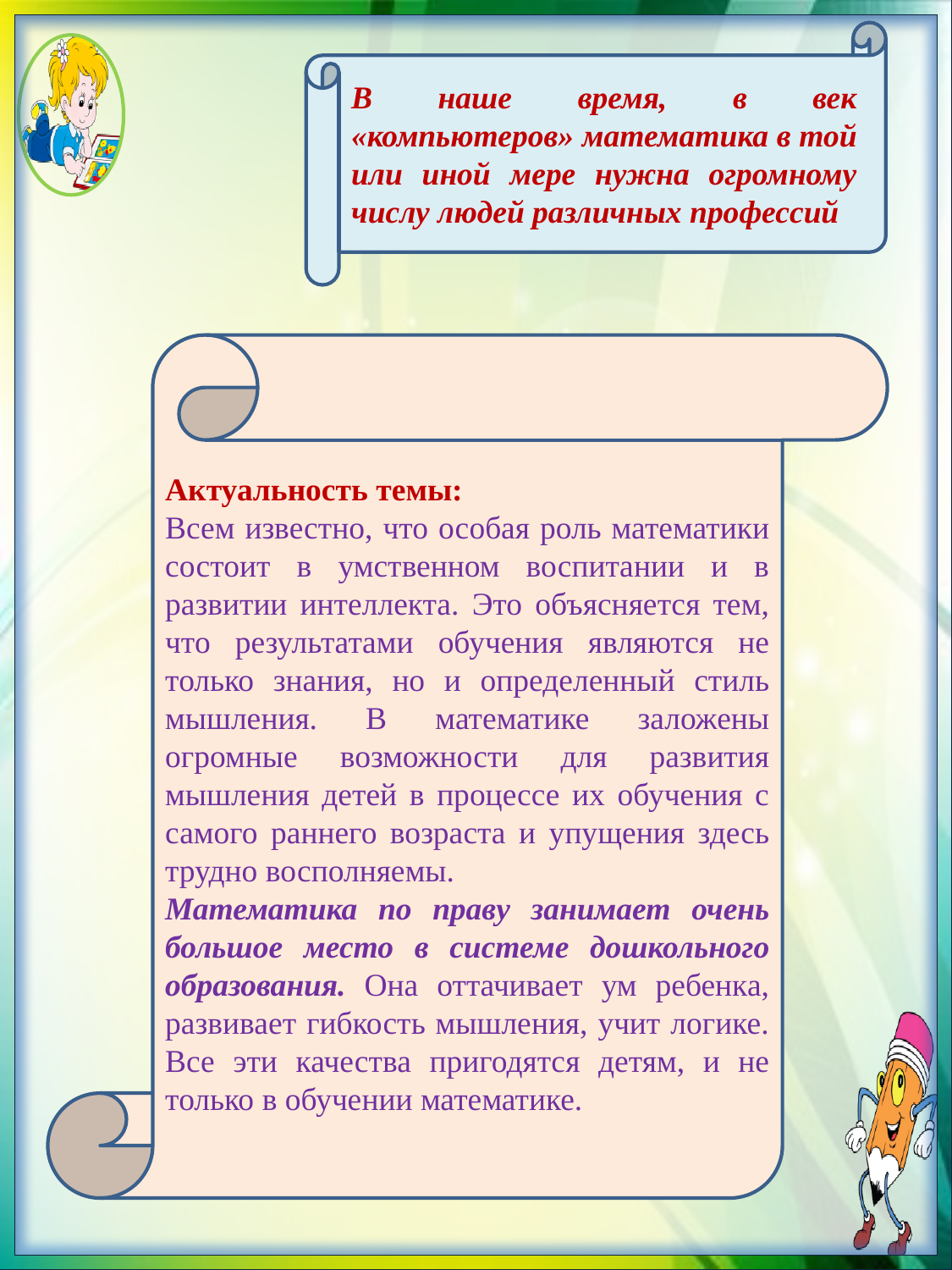

В наше время, в век «компьютеров» математика в той или иной мере нужна огромному числу людей различных профессий

Актуальность темы:
Всем известно, что особая роль математики состоит в умственном воспитании и в развитии интеллекта. Это объясняется тем, что результатами обучения являются не только знания, но и определенный стиль мышления. В математике заложены огромные возможности для развития мышления детей в процессе их обучения с самого раннего возраста и упущения здесь трудно восполняемы.
Математика по праву занимает очень большое место в системе дошкольного образования. Она оттачивает ум ребенка, развивает гибкость мышления, учит логике. Все эти качества пригодятся детям, и не только в обучении математике.

.